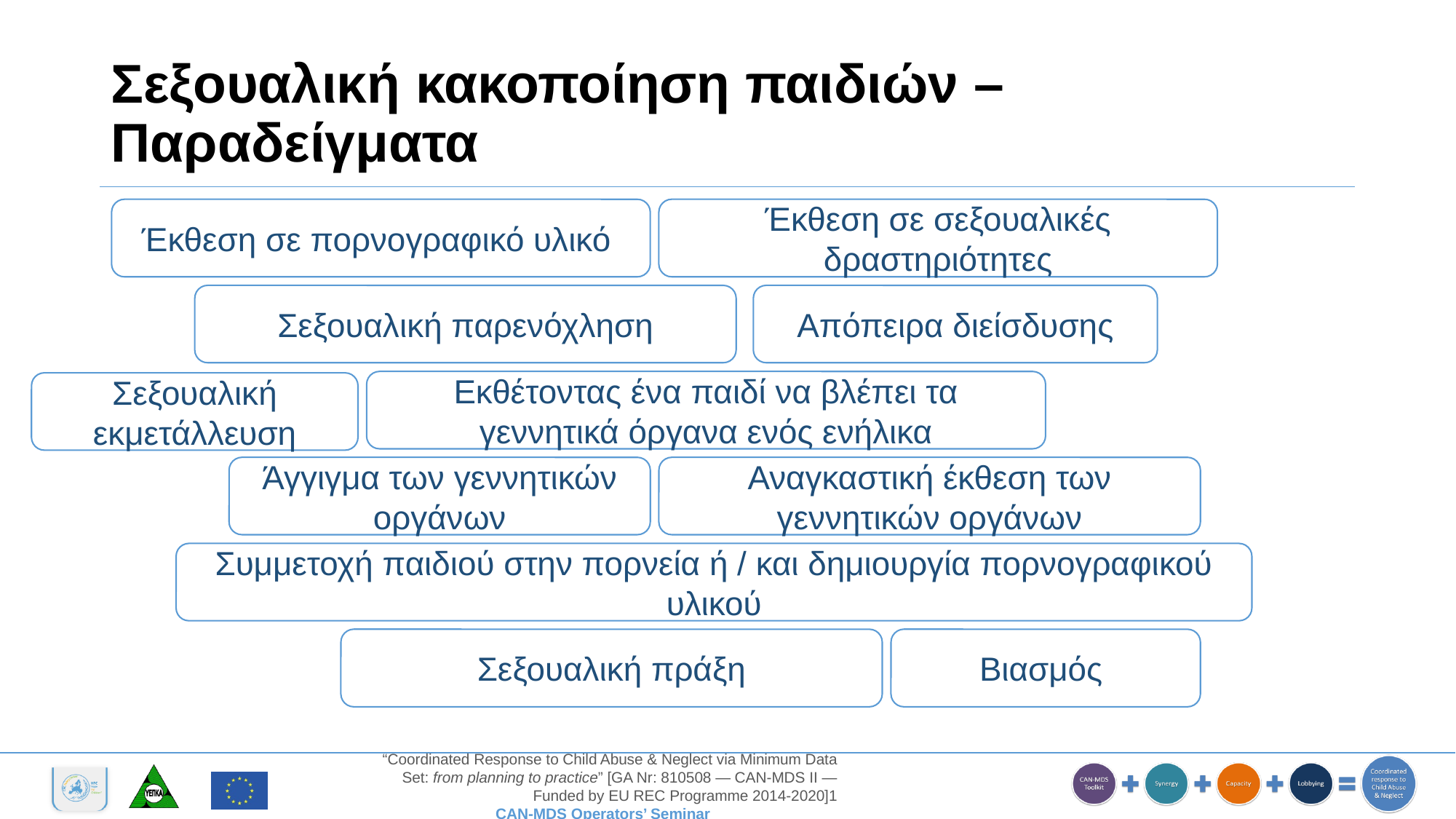

# Σεξουαλική κακοποίηση παιδιών – Παραδείγματα
Έκθεση σε πορνογραφικό υλικό
Έκθεση σε σεξουαλικές δραστηριότητες
Σεξουαλική παρενόχληση
Απόπειρα διείσδυσης
Εκθέτοντας ένα παιδί να βλέπει τα γεννητικά όργανα ενός ενήλικα
Σεξουαλική εκμετάλλευση
Άγγιγμα των γεννητικών οργάνων
Αναγκαστική έκθεση των γεννητικών οργάνων
Συμμετοχή παιδιού στην πορνεία ή / και δημιουργία πορνογραφικού υλικού
Σεξουαλική πράξη
Βιασμός